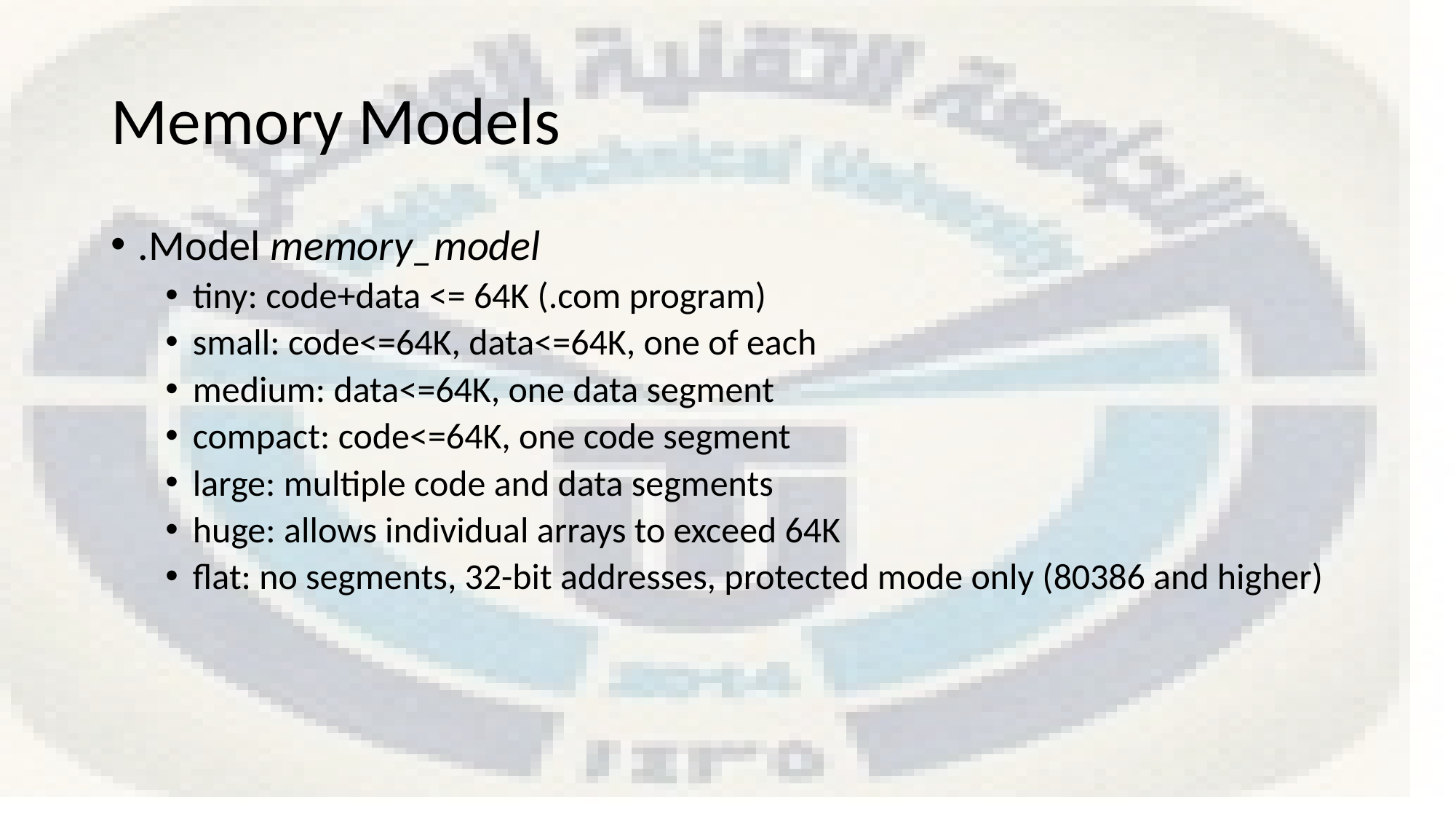

# Memory Models
.Model memory_model
tiny: code+data <= 64K (.com program)
small: code<=64K, data<=64K, one of each
medium: data<=64K, one data segment
compact: code<=64K, one code segment
large: multiple code and data segments
huge: allows individual arrays to exceed 64K
flat: no segments, 32-bit addresses, protected mode only (80386 and higher)